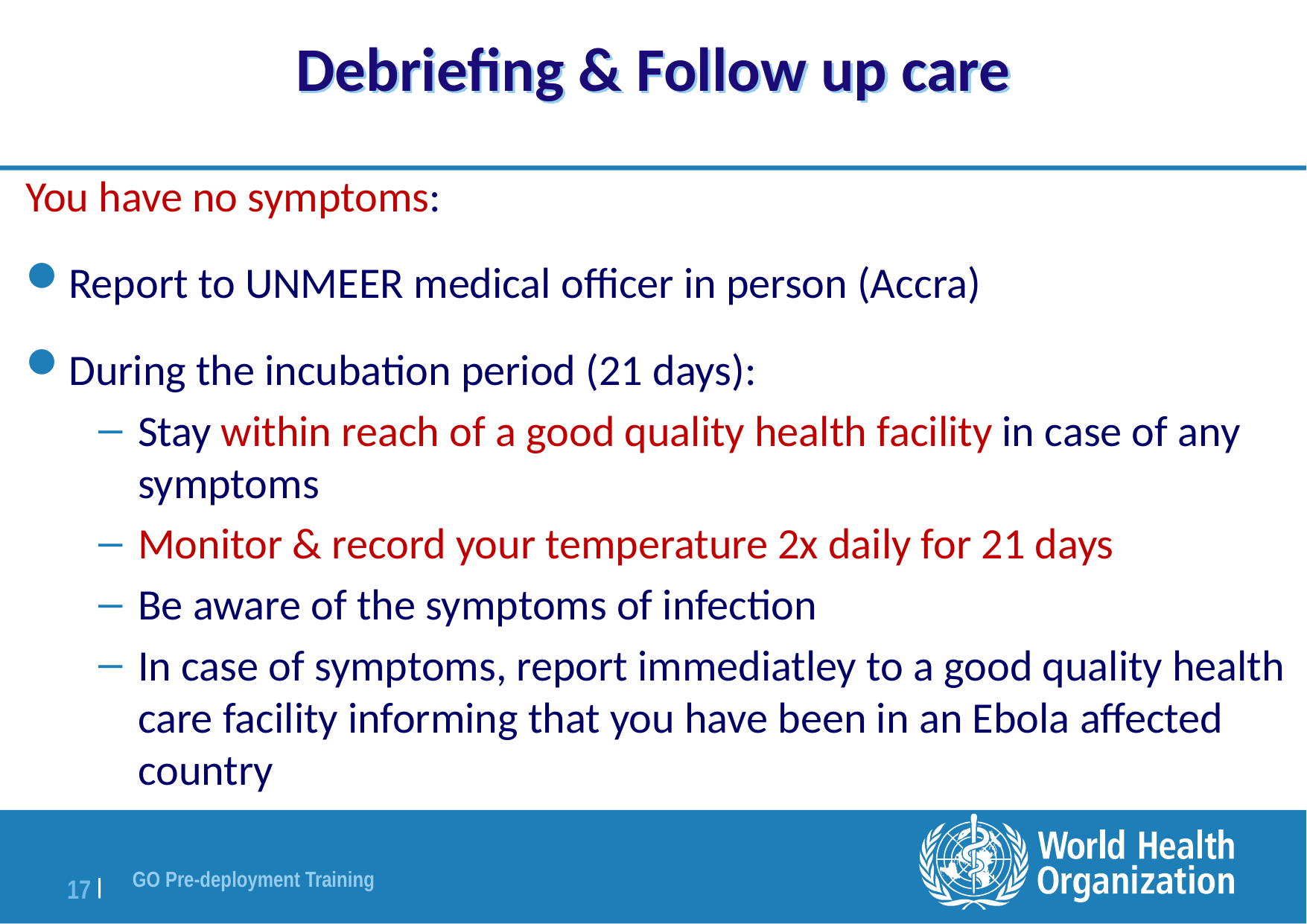

# Debriefing & Follow up care
You have no symptoms:
Report to UNMEER medical officer in person (Accra)
During the incubation period (21 days):
Stay within reach of a good quality health facility in case of any symptoms
Monitor & record your temperature 2x daily for 21 days
Be aware of the symptoms of infection
In case of symptoms, report immediatley to a good quality health care facility informing that you have been in an Ebola affected country